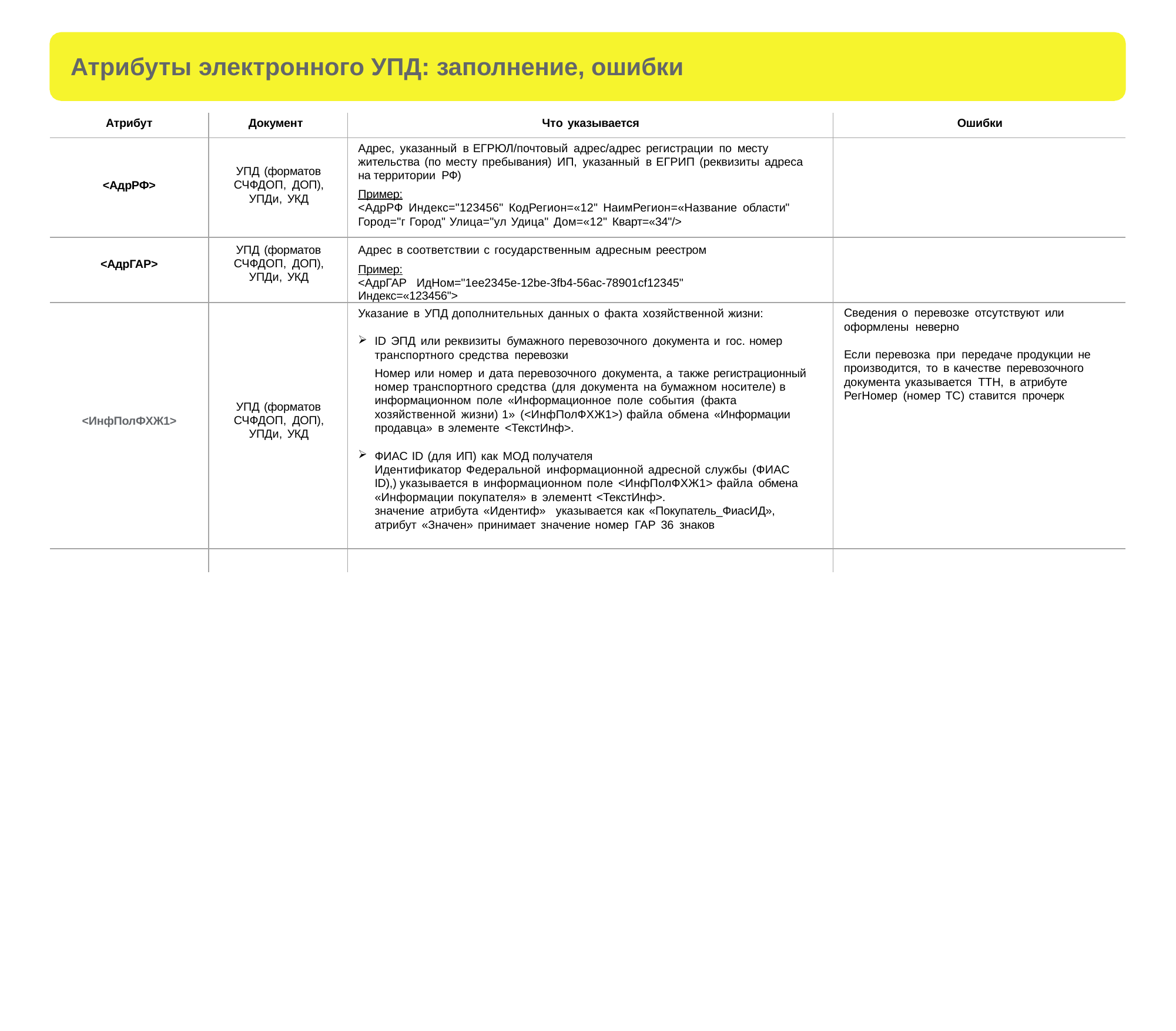

# Атрибуты электронного УПД: заполнение, ошибки
| Атрибут | Документ | Что указывается | Ошибки |
| --- | --- | --- | --- |
| <АдрРФ> | УПД (форматов СЧФДОП, ДОП), УПДи, УКД | Адрес, указанный в ЕГРЮЛ/почтовый адрес/адрес регистрации по месту жительства (по месту пребывания) ИП, указанный в ЕГРИП (реквизиты адреса на территории РФ) Пример: <АдрРФ Индекс="123456" КодРегион=«12" НаимРегион=«Название области" Город="г Город" Улица="ул Удица" Дом=«12" Кварт=«34"/> |  |
| <АдрГАР> | УПД (форматов СЧФДОП, ДОП), УПДи, УКД | Адрес в соответствии с государственным адресным реестром Пример: <АдрГАР ИдНом="1ee2345e-12be-3fb4-56ac-78901cf12345" Индекс=«123456"> |  |
| <ИнфПолФХЖ1> | УПД (форматов СЧФДОП, ДОП), УПДи, УКД | Указание в УПД дополнительных данных о факта хозяйственной жизни: ID ЭПД или реквизиты бумажного перевозочного документа и гос. номер транспортного средства перевозки Номер или номер и дата перевозочного документа, а также регистрационный номер транспортного средства (для документа на бумажном носителе) в информационном поле «Информационное поле события (факта хозяйственной жизни) 1» (<ИнфПолФХЖ1>) файла обмена «Информации продавца» в элементе <ТекстИнф>. ФИАС ID (для ИП) как МОД получателя Идентификатор Федеральной информационной адресной службы (ФИАС ID),) указывается в информационном поле <ИнфПолФХЖ1> файла обмена «Информации покупателя» в элементt <ТекстИнф>. значение атрибута «Идентиф» указывается как «Покупатель\_ФиасИД», атрибут «Значен» принимает значение номер ГАР 36 знаков | Сведения о перевозке отсутствуют или оформлены неверно Если перевозка при передаче продукции не производится, то в качестве перевозочного документа указывается ТТН, в атрибуте РегНомер (номер ТС) ставится прочерк |
|  |  |  |  |